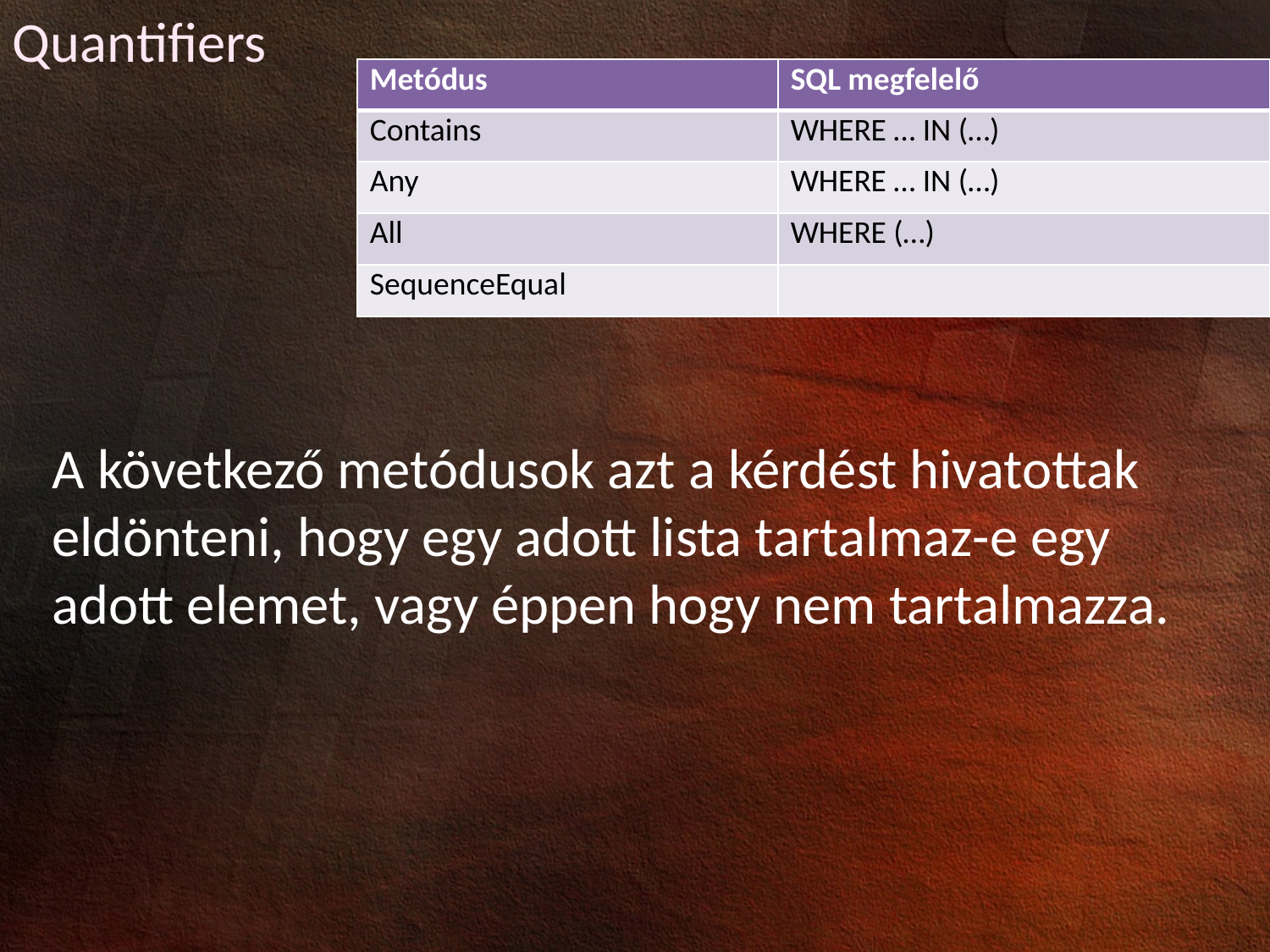

Quantifiers
| Metódus | SQL megfelelő |
| --- | --- |
| Contains | WHERE … IN (…) |
| Any | WHERE … IN (…) |
| All | WHERE (…) |
| SequenceEqual |  |

A következő metódusok azt a kérdést hivatottak eldönteni, hogy egy adott lista tartalmaz-e egy adott elemet, vagy éppen hogy nem tartalmazza.